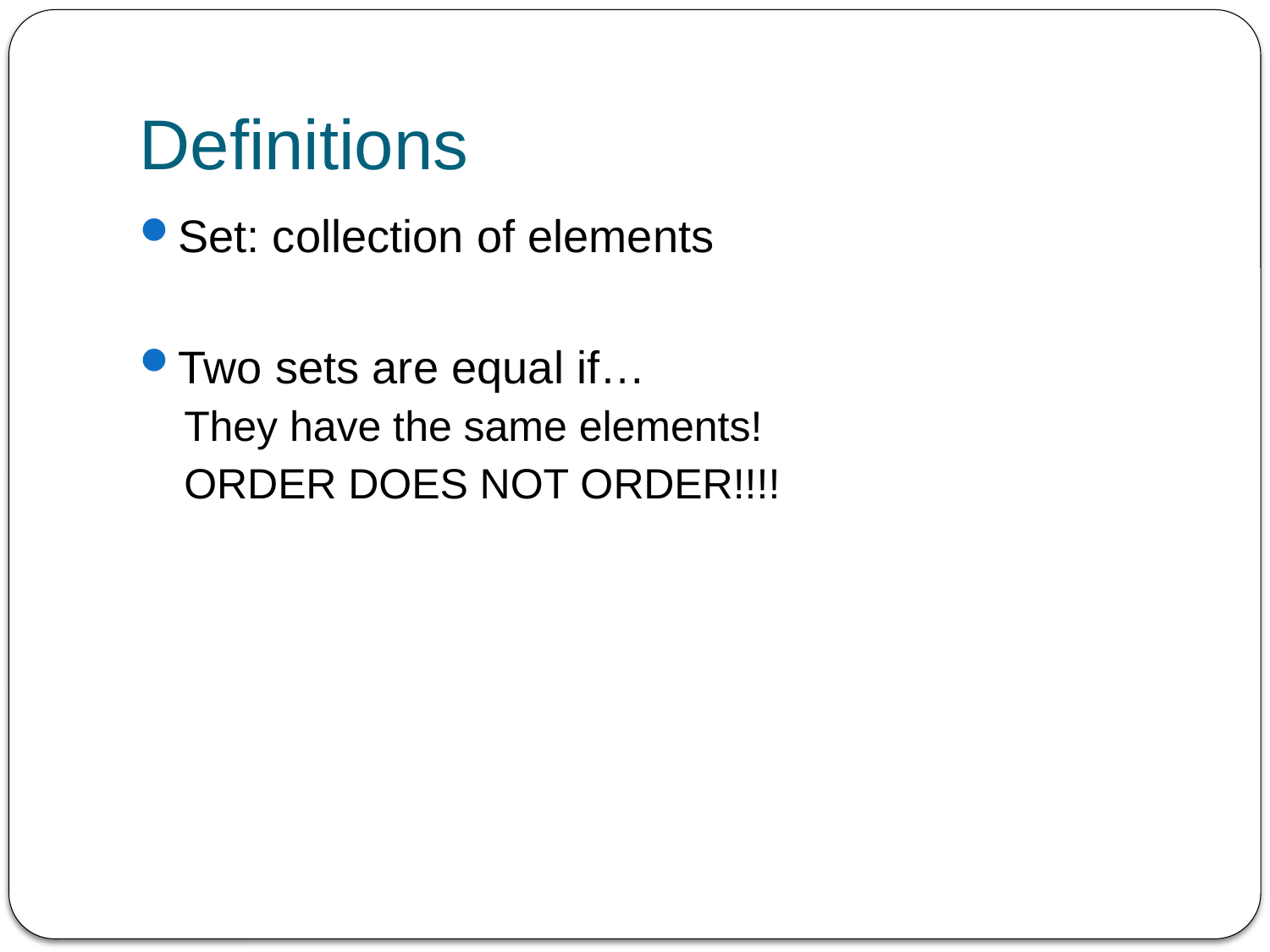

# Definitions
Set: collection of elements

Two sets are equal if…
They have the same elements!
ORDER DOES NOT ORDER!!!!